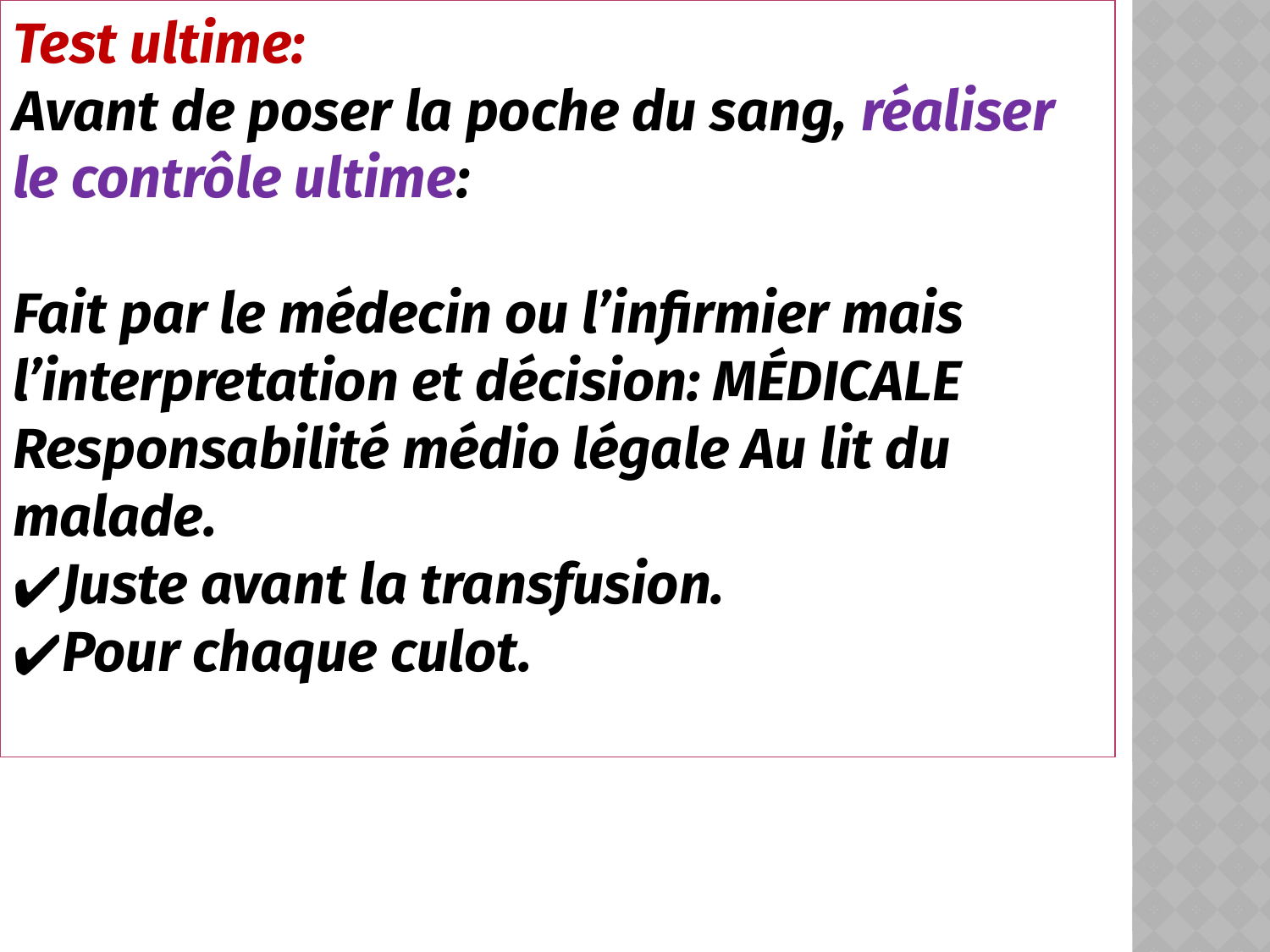

Test ultime:
Avant de poser la poche du sang, réaliser le contrôle ultime:

Fait par le médecin ou l’infirmier mais l’interpretation et décision: MÉDICALE Responsabilité médio légale Au lit du malade.
Juste avant la transfusion.
Pour chaque culot.